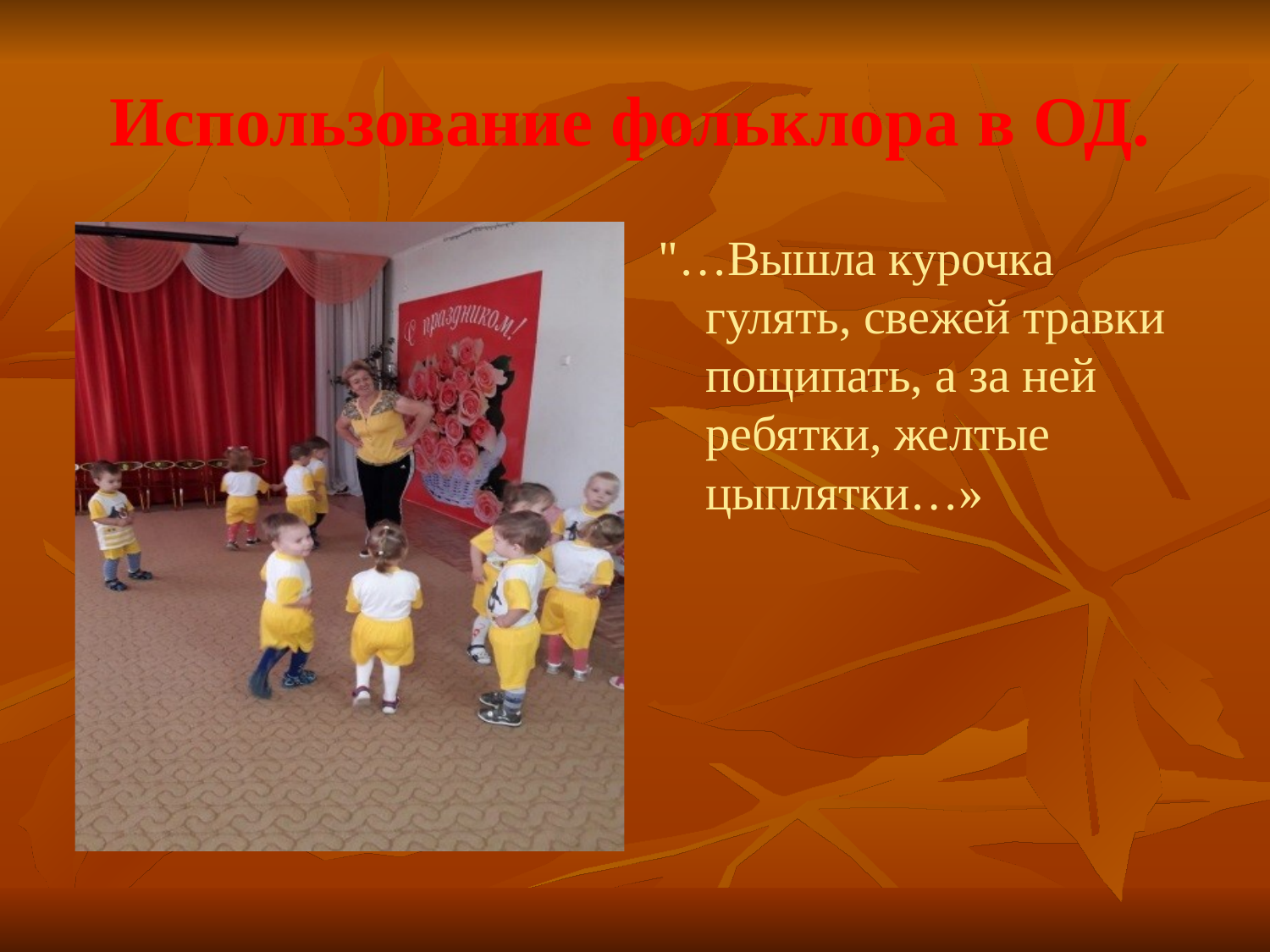

# Использование фольклора в ОД.

"…Вышла курочка  гулять, свежей травки  пощипать, а за ней  ребятки, желтые  цыплятки…»